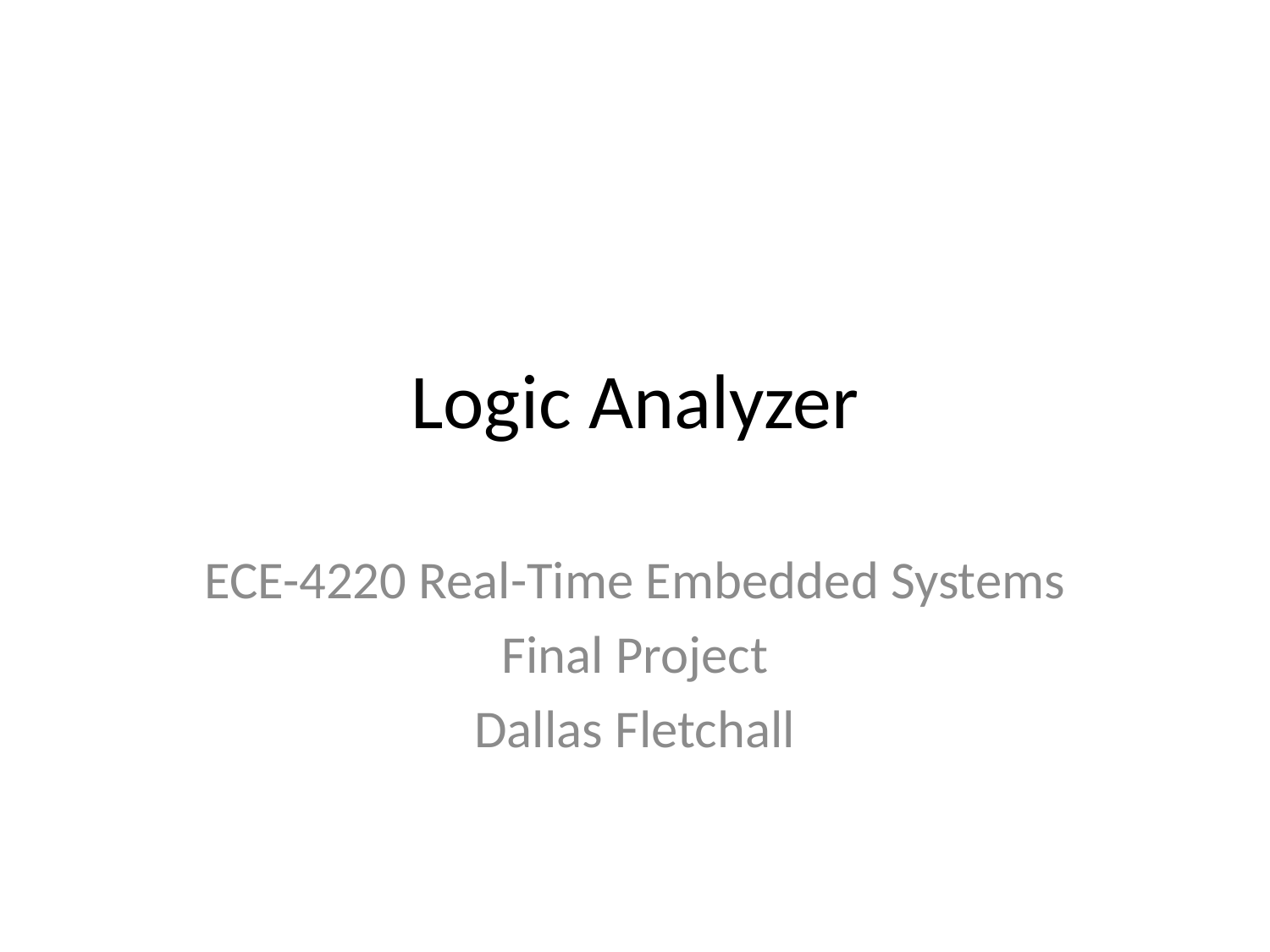

# Logic Analyzer
ECE-4220 Real-Time Embedded Systems
Final Project
Dallas Fletchall